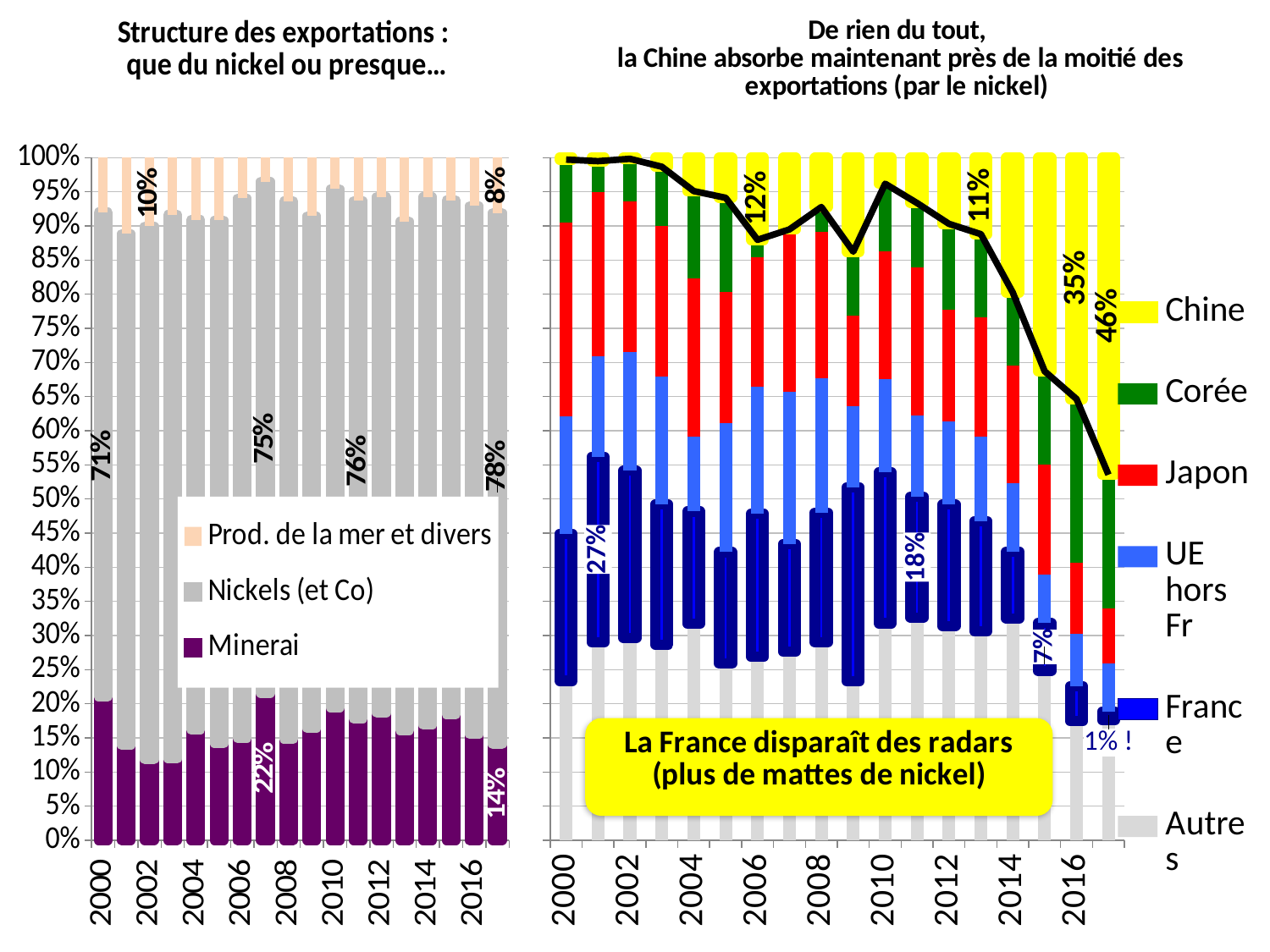

### Chart: Structure des exportations :
que du nickel ou presque…

| Category | Minerai | Nickels (et Co) | Prod. de la mer et divers |
|---|---|---|---|
| 2000 | 0.210405704450106 | 0.709368929465808 | 0.0802253660840862 |
| 2001 | 0.139249453840592 | 0.749360986081733 | 0.111389560077675 |
| 2002 | 0.118759578014854 | 0.780857665943595 | 0.100382756041551 |
| 2003 | 0.119474515907262 | 0.796988488322675 | 0.0835369957700627 |
| 2004 | 0.161886263727876 | 0.747122194339858 | 0.0909915419322664 |
| 2005  | 0.14189752106396 | 0.766444424850714 | 0.0916580540853263 |
| 2006 | 0.14954279911225 | 0.791127362789572 | 0.0593298380981779 |
| 2007 | 0.215679006028097 | 0.749289530380644 | 0.0350314635912593 |
| 2008 | 0.148185242627204 | 0.788280943821684 | 0.0635338135511118 |
| 2009 | 0.163995808798598 | 0.750485973277595 | 0.0855182179238067 |
| 2010 | 0.194623739530051 | 0.759453125157872 | 0.0459231353120764 |
| 2011 | 0.178195213224353 | 0.758637153127185 | 0.0631676336484613 |
| 2012 | 0.187005507539722 | 0.755752327112903 | 0.0572421653473751 |
| 2013 | 0.161397074412901 | 0.745094633033881 | 0.0935082925532175 |
| 2014 | 0.169103929499407 | 0.77321960551538 | 0.0576764649852127 |
| 2015 | 0.184123780717442 | 0.753551199657494 | 0.0623250196250638 |
| 2016 | 0.155297855097324 | 0.77409733848127 | 0.0706048064214064 |
| 2017 | 0.140971684784143 | 0.778243061428805 | 0.0807852537870524 |

### Chart: De rien du tout,
la Chine absorbe maintenant près de la moitié des exportations (par le nickel)

| Category | Autres | France | UE hors Fr | Japon | Corée | Chine | Hors Chine |
|---|---|---|---|---|---|---|---|
| 2000 | 0.233637849641848 | 0.215474826731919 | 0.172699871307544 | 0.283092643892914 | 0.0924482367884911 | 0.00264657163728412 | 0.997353428362716 |
| 2001 | 0.290462931972373 | 0.271375148011537 | 0.147283758963804 | 0.240174276507452 | 0.0456928968494598 | 0.0050109876953735 | 0.994989012304626 |
| 2002 | 0.296465638956685 | 0.245109139005338 | 0.17321312827825 | 0.221325913899132 | 0.0622790746610988 | 0.00160710519949631 | 0.998392894800504 |
| 2003 | 0.286777378085059 | 0.205678503892441 | 0.18733506700313 | 0.22078831742617 | 0.0861731540945798 | 0.0132475794986202 | 0.98675242050138 |
| 2004 | 0.3176633893064 | 0.163989611757895 | 0.109809538221201 | 0.232296268880561 | 0.127392645803857 | 0.0488485460300854 | 0.951151453969915 |
| 2005  | 0.258893996241746 | 0.163388271757954 | 0.188800362557598 | 0.192358906058843 | 0.137867877674241 | 0.0586905857096184 | 0.941309414290381 |
| 2006 | 0.268753364543848 | 0.209640105469124 | 0.185821987640641 | 0.190155467693653 | 0.0254016951219933 | 0.12022737953074 | 0.87977262046926 |
| 2007 | 0.276726751099384 | 0.157008643521522 | 0.222784275416994 | 0.234800297102433 | 0.00365107105654281 | 0.105028961803124 | 0.894971038196876 |
| 2008 | 0.289981444836645 | 0.190130483443427 | 0.197316216083642 | 0.213883485030938 | 0.0365066404105184 | 0.0721817301948286 | 0.927818269805171 |
| 2009 | 0.23323142326852 | 0.283799119313255 | 0.119615981458581 | 0.132503873750182 | 0.0932780720205762 | 0.137571530188885 | 0.862428469811115 |
| 2010 | 0.31803062005074 | 0.220967237443135 | 0.136683016714745 | 0.186677632061512 | 0.0995455434135923 | 0.0380959503162761 | 0.961904049683724 |
| 2011 | 0.326124955145656 | 0.177530348993996 | 0.118207425098484 | 0.216925940042161 | 0.0948257911416554 | 0.0663855395780471 | 0.933614460421953 |
| 2012 | 0.313995830540523 | 0.177965796442381 | 0.121331983581266 | 0.164396565347856 | 0.125462281328859 | 0.0968475427591144 | 0.903152457240886 |
| 2013 | 0.306524921080473 | 0.161108848997283 | 0.123420170325135 | 0.175627797844881 | 0.12133425128065 | 0.111984010471577 | 0.888015989528423 |
| 2014 | 0.324859568542945 | 0.0981808491850166 | 0.100390703159679 | 0.172067803930061 | 0.107141160795691 | 0.197359914386607 | 0.802640085613393 |
| 2015 | 0.247961222718144 | 0.0707629295810274 | 0.0702138103407573 | 0.161508877987663 | 0.136697291176202 | 0.312855868196207 | 0.687144131803793 |
| 2016 | 0.174940572984875 | 0.0508673129077097 | 0.0765310255074777 | 0.104903912347129 | 0.239290754334241 | 0.353466421918567 | 0.646533578081432 |
| 2017 | 0.176193543673266 | 0.0123679196545374 | 0.0709243641229573 | 0.0803483124467136 | 0.195786989564933 | 0.464378870537593 | 0.535621129462407 |